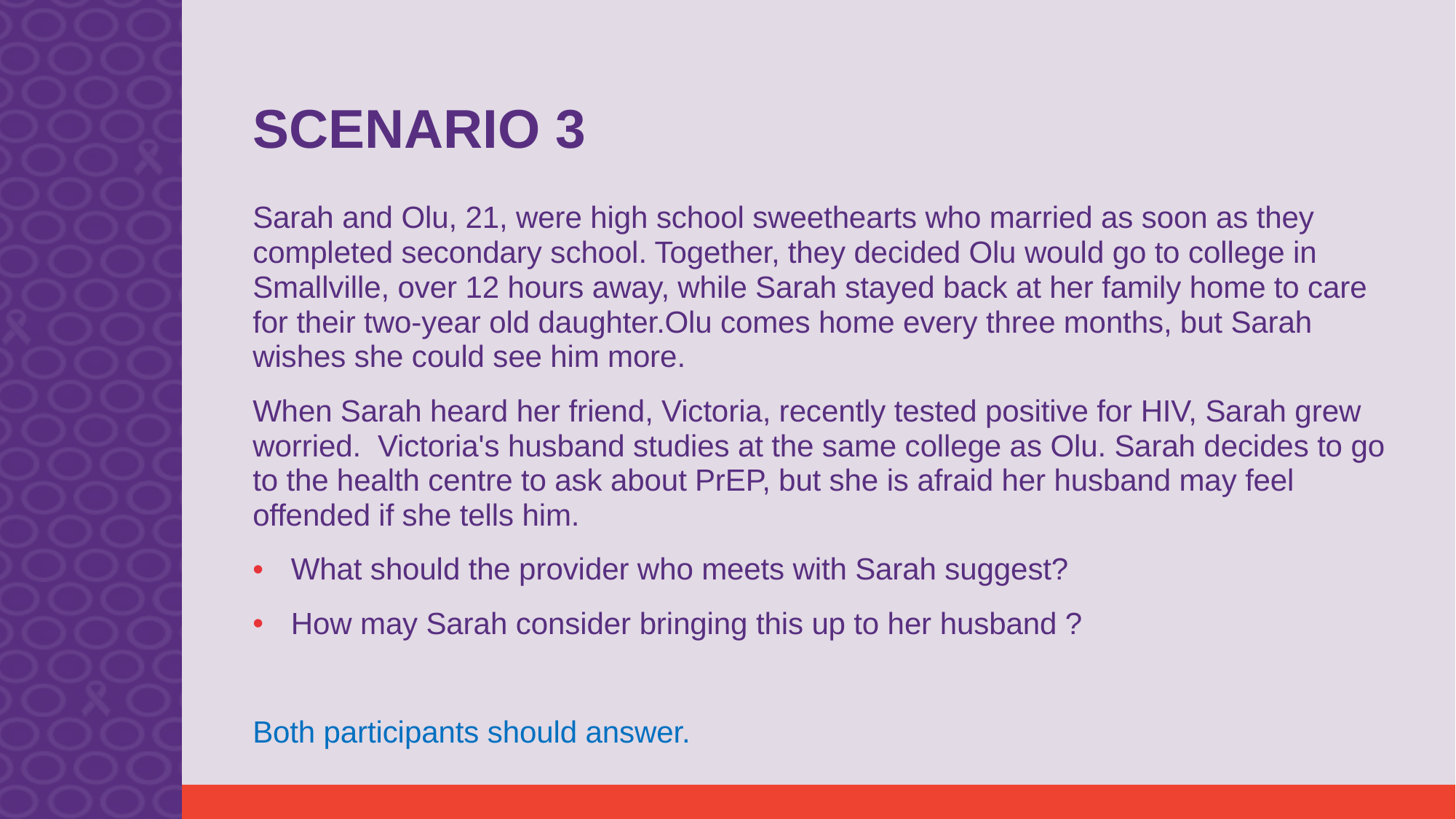

# SCENARIO 3
Sarah and Olu, 21, were high school sweethearts who married as soon as they completed secondary school. Together, they decided Olu would go to college in Smallville, over 12 hours away, while Sarah stayed back at her family home to care for their two-year old daughter.Olu comes home every three months, but Sarah wishes she could see him more.​
When Sarah heard her friend, Victoria, recently tested positive for HIV, Sarah grew worried.  Victoria's husband studies at the same college as Olu. Sarah decides to go to the health centre to ask about PrEP, but she is afraid her husband may feel offended if she tells him.
What should the provider who meets with Sarah suggest?
How may Sarah consider bringing this up to her husband ?

Both participants should answer.